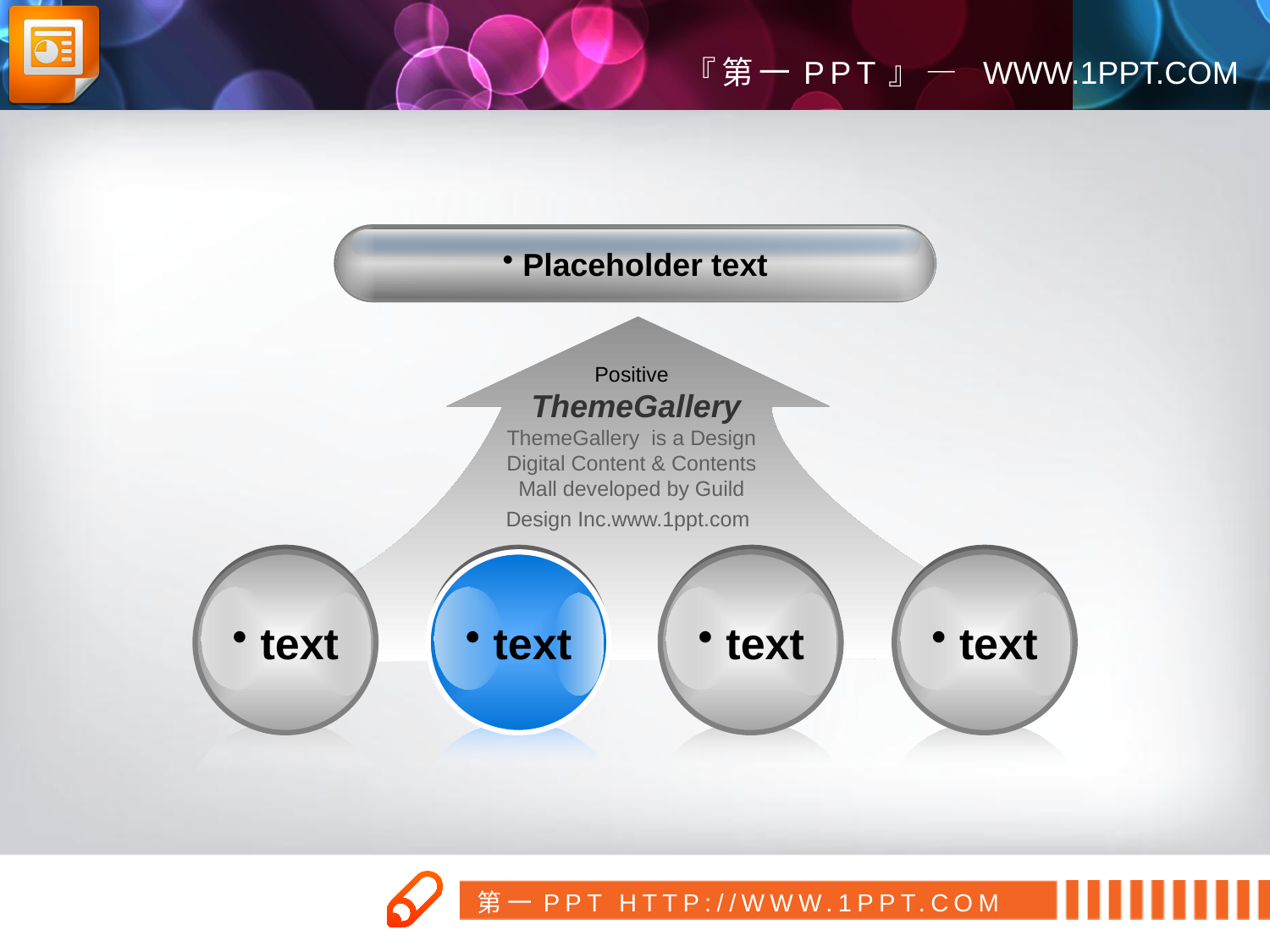

Placeholder text
Positive
 ThemeGallery
ThemeGallery  is a Design
Digital Content & Contents
Mall developed by Guild
Design Inc.www.1ppt.com
 text
 text
 text
 text